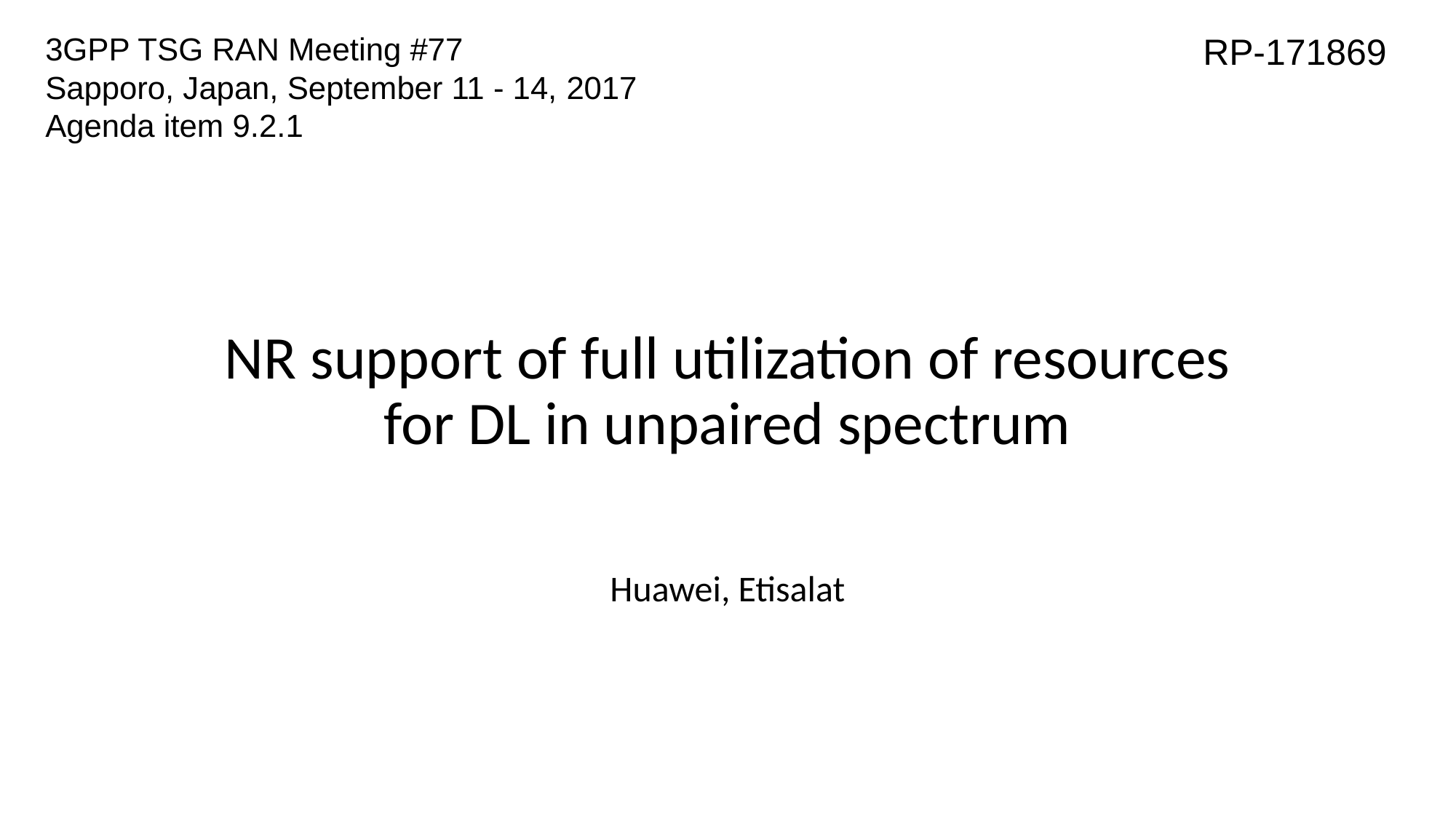

3GPP TSG RAN Meeting #77
Sapporo, Japan, September 11 - 14, 2017
Agenda item 9.2.1
RP-171869
# NR support of full utilization of resources for DL in unpaired spectrum
Huawei, Etisalat